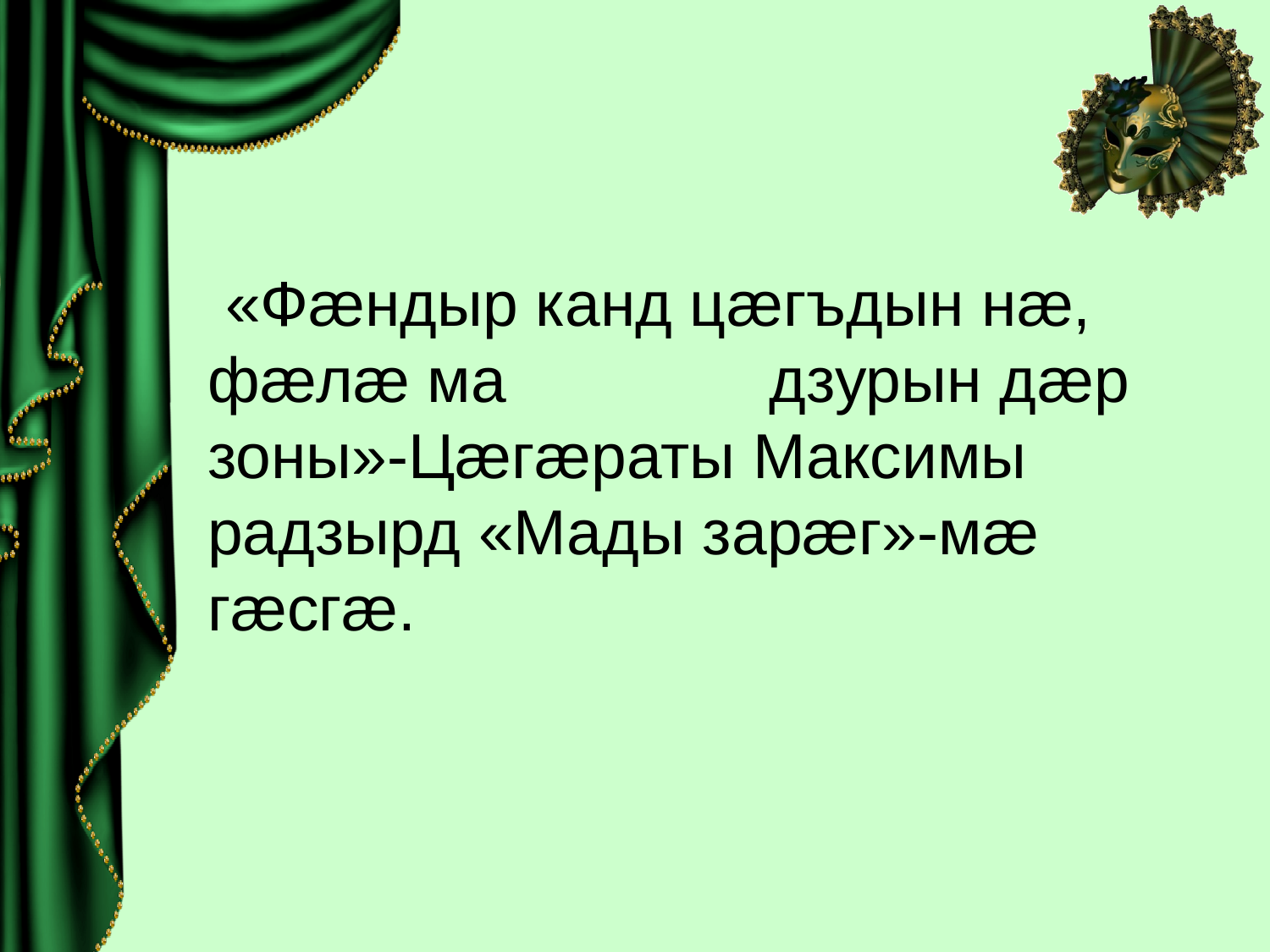

«Фæндыр канд цæгъдын нæ, фæлæ ма               дзурын дæр зоны»-Цæгæраты Максимы радзырд «Мады зарæг»-мæ гæсгæ.